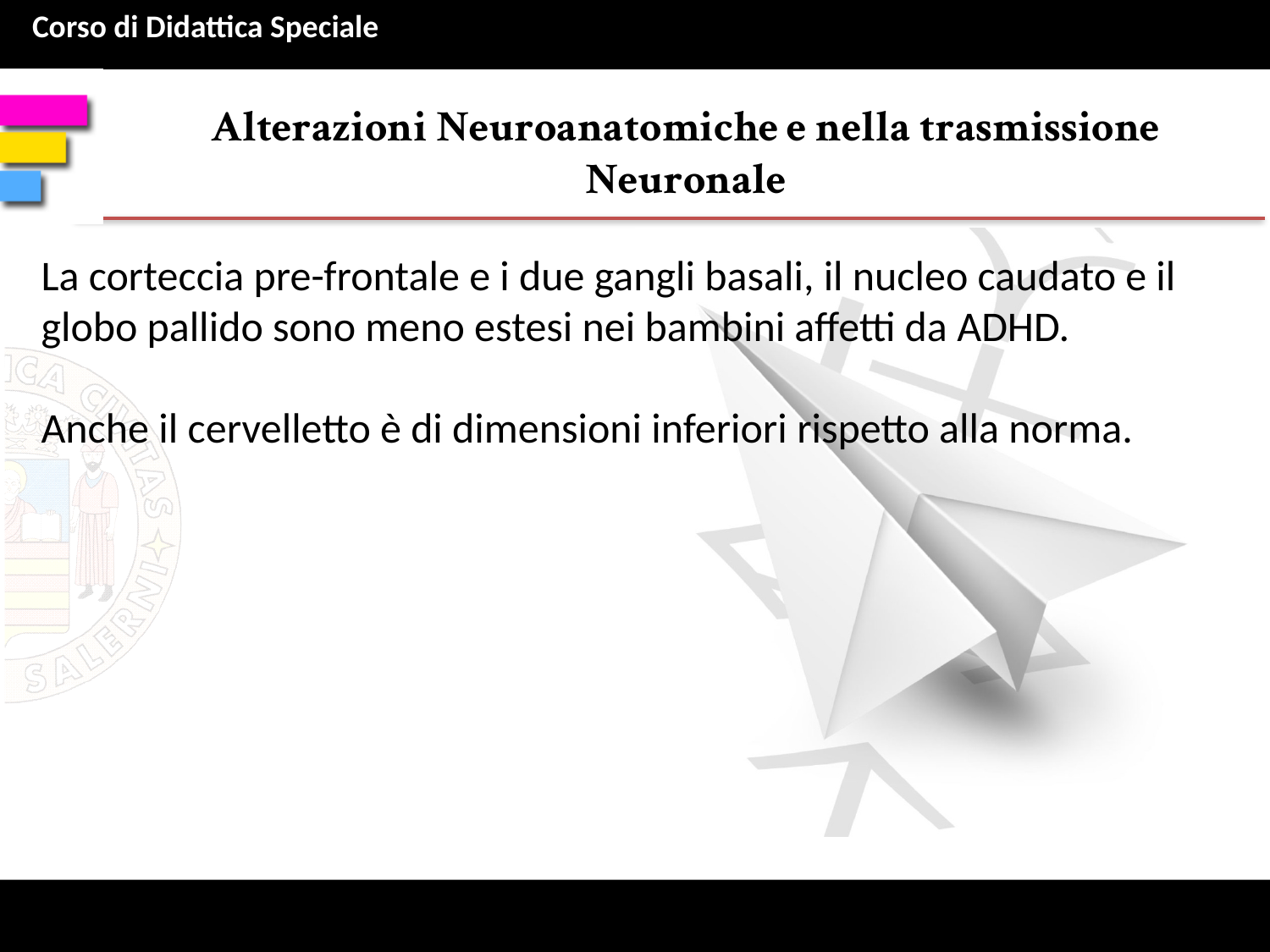

# Alterazioni Neuroanatomiche e nella trasmissione Neuronale
La corteccia pre-frontale e i due gangli basali, il nucleo caudato e il globo pallido sono meno estesi nei bambini affetti da ADHD.

Anche il cervelletto è di dimensioni inferiori rispetto alla norma.